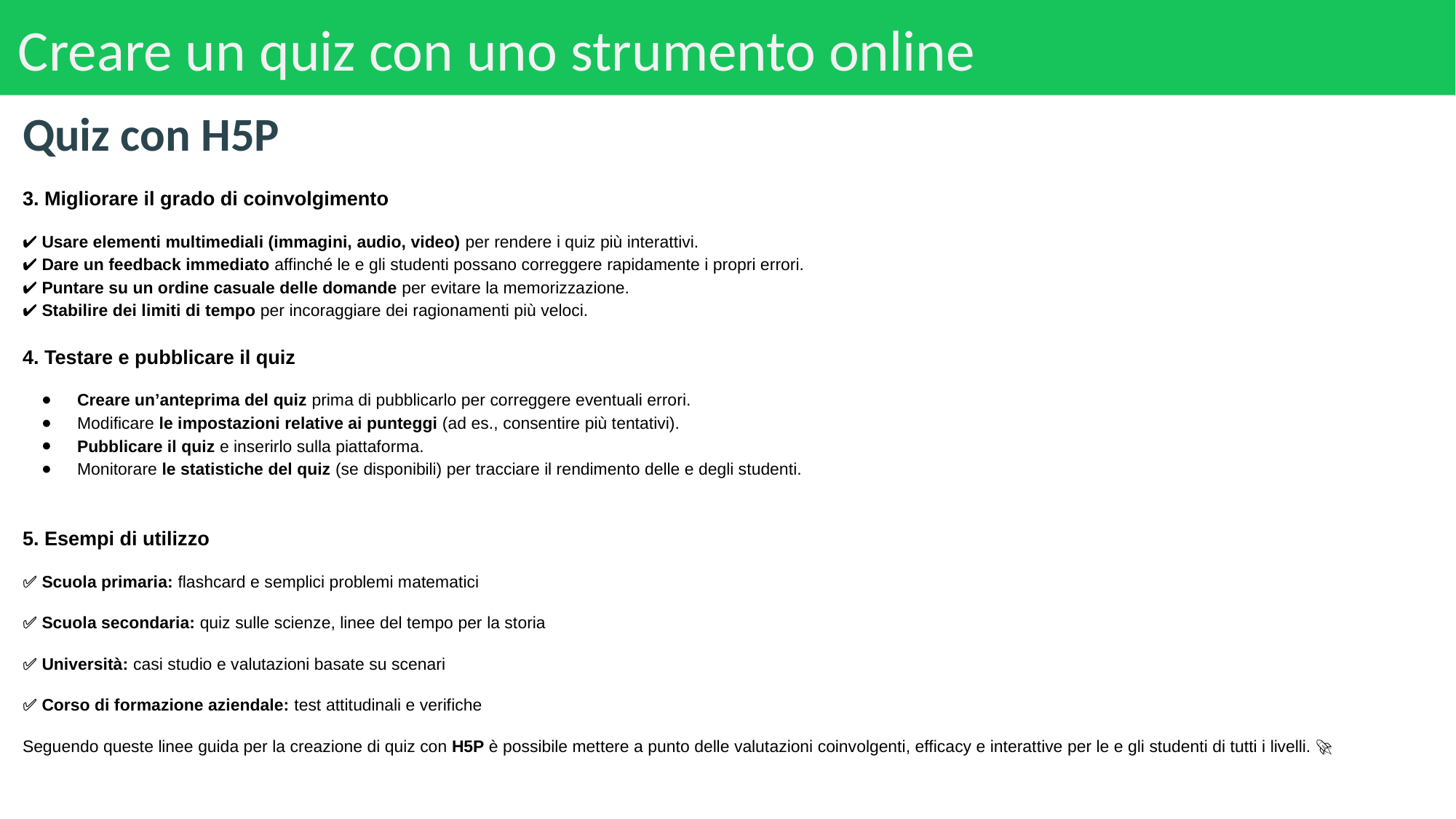

# Creare un quiz con uno strumento online
Quiz con H5P
3. Migliorare il grado di coinvolgimento
✔ Usare elementi multimediali (immagini, audio, video) per rendere i quiz più interattivi.
✔ Dare un feedback immediato affinché le e gli studenti possano correggere rapidamente i propri errori.
✔ Puntare su un ordine casuale delle domande per evitare la memorizzazione.
✔ Stabilire dei limiti di tempo per incoraggiare dei ragionamenti più veloci.
4. Testare e pubblicare il quiz
Creare un’anteprima del quiz prima di pubblicarlo per correggere eventuali errori.
Modificare le impostazioni relative ai punteggi (ad es., consentire più tentativi).
Pubblicare il quiz e inserirlo sulla piattaforma.
Monitorare le statistiche del quiz (se disponibili) per tracciare il rendimento delle e degli studenti.
5. Esempi di utilizzo
✅ Scuola primaria: flashcard e semplici problemi matematici
✅ Scuola secondaria: quiz sulle scienze, linee del tempo per la storia
✅ Università: casi studio e valutazioni basate su scenari
✅ Corso di formazione aziendale: test attitudinali e verifiche
Seguendo queste linee guida per la creazione di quiz con H5P è possibile mettere a punto delle valutazioni coinvolgenti, efficacy e interattive per le e gli studenti di tutti i livelli. 🚀